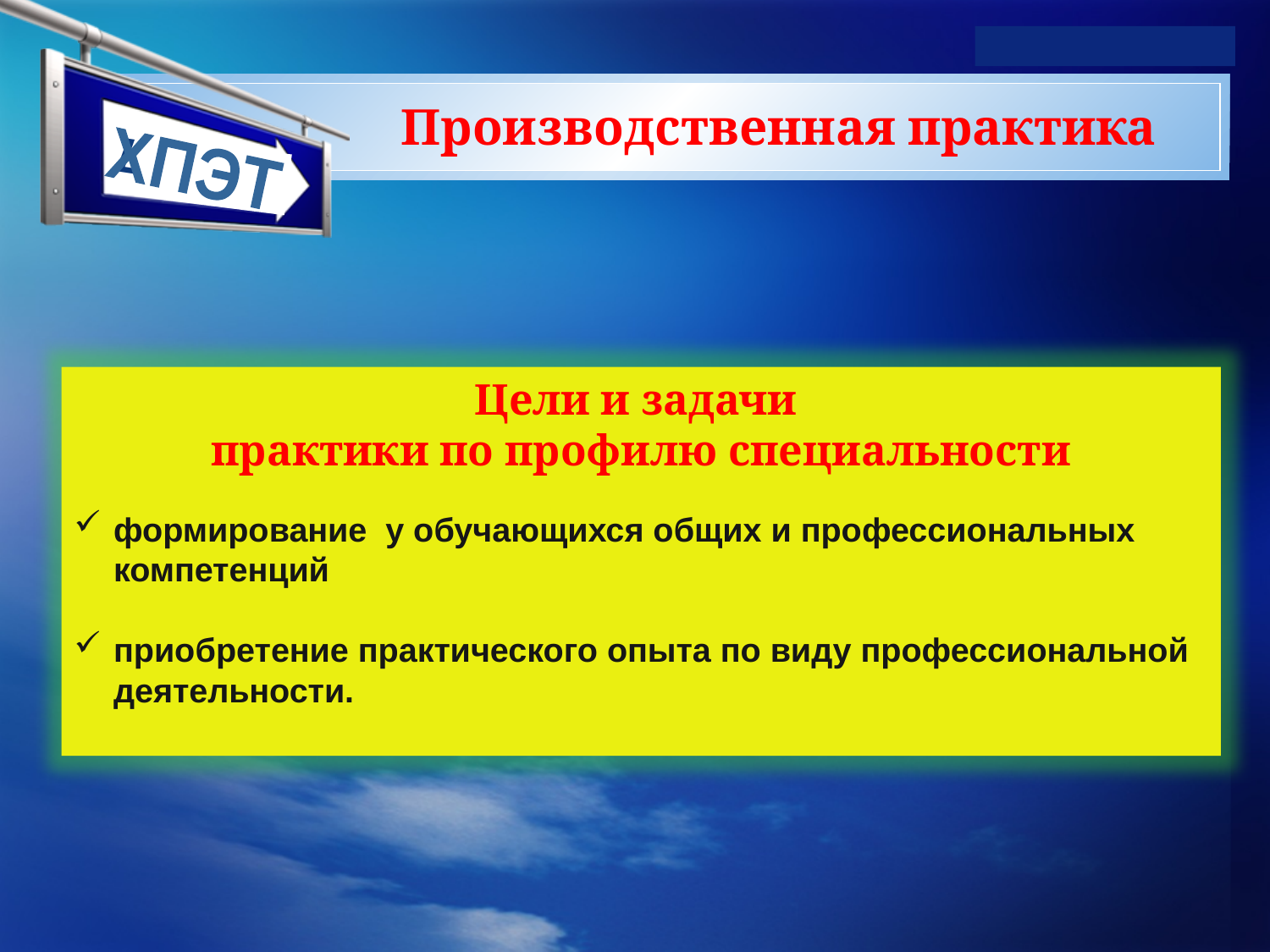

Производственная практика
ХПЭТ

Цели и задачи
практики по профилю специальности

формирование  у обучающихся общих и профессиональных компетенций

приобретение практического опыта по виду профессиональной деятельности.